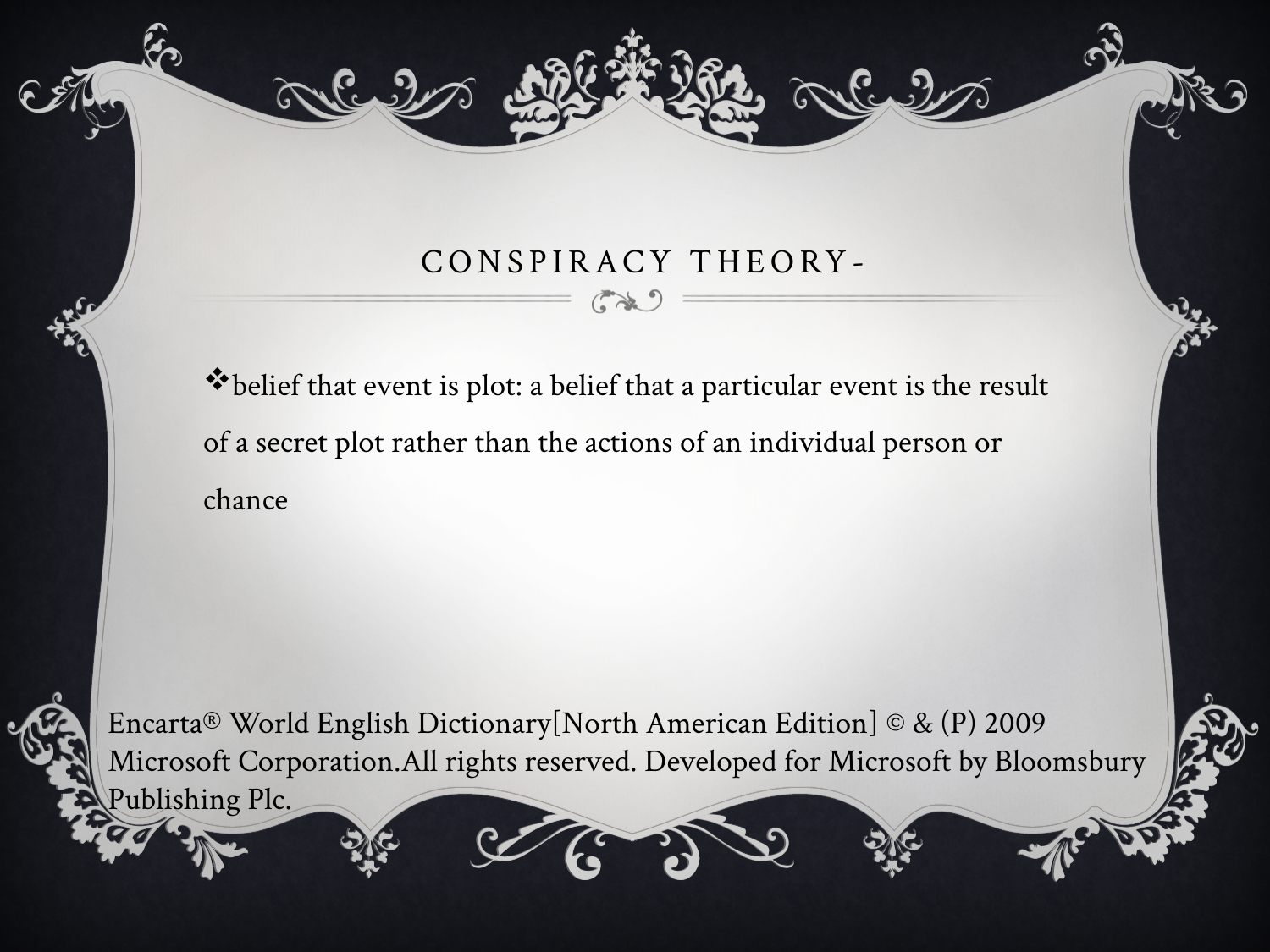

# Conspiracy Theory-
belief that event is plot: a belief that a particular event is the result of a secret plot rather than the actions of an individual person or chance

Encarta® World English Dictionary[North American Edition] © & (P) 2009 Microsoft Corporation.All rights reserved. Developed for Microsoft by Bloomsbury Publishing Plc.